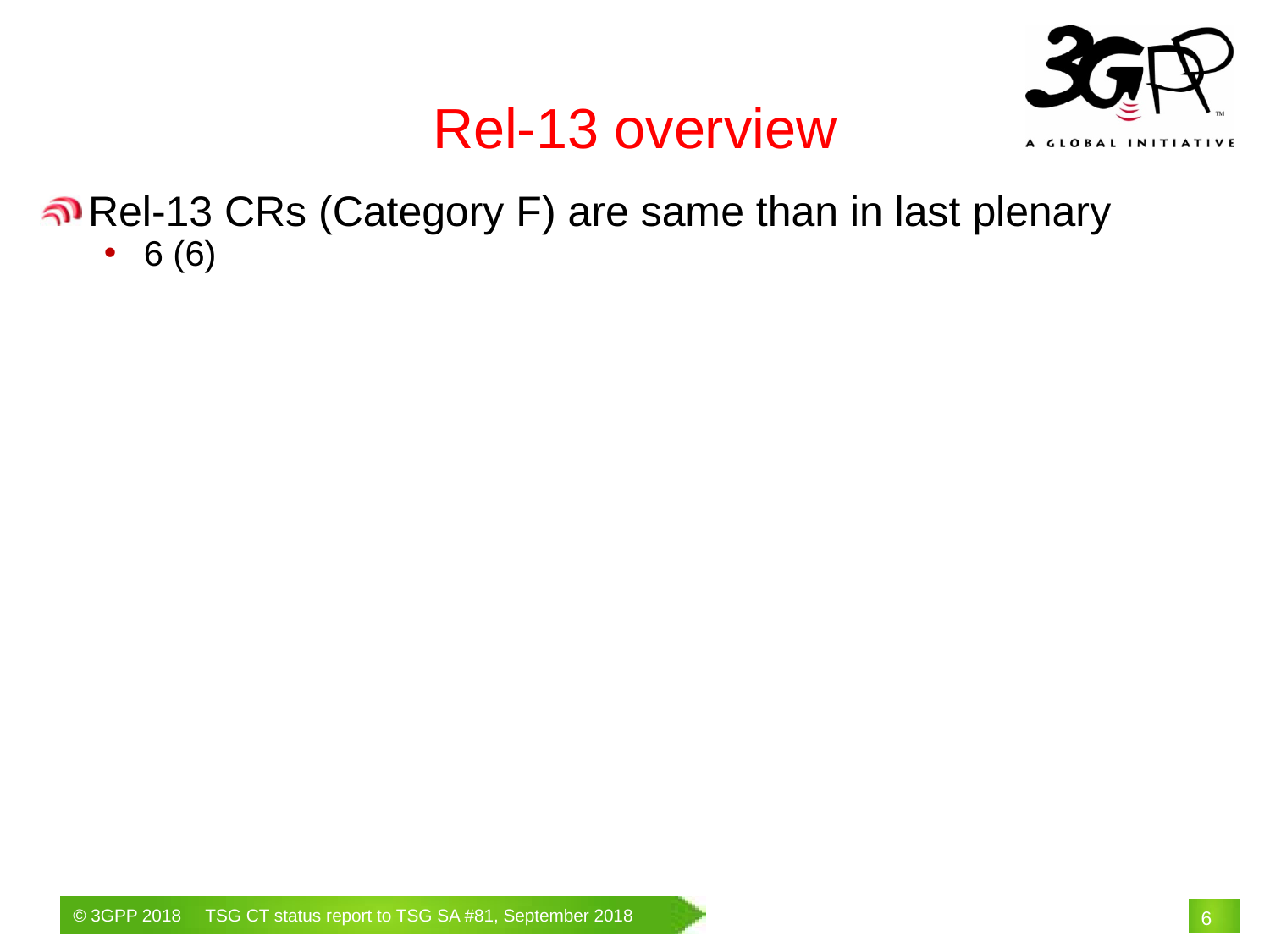

Rel-13 overview
Rel-13 CRs (Category F) are same than in last plenary
6 (6)
# 6